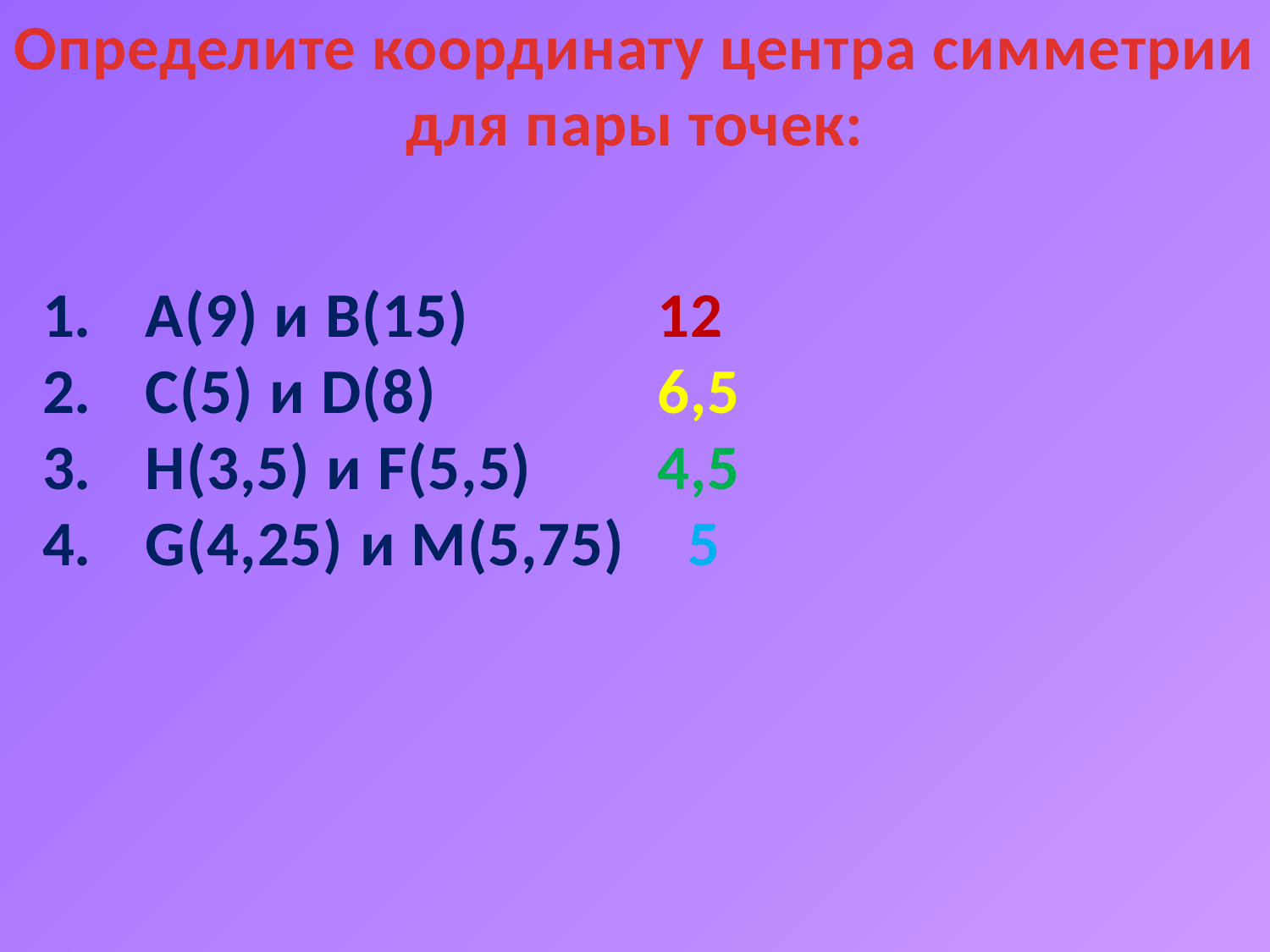

Определите координату центра симметрии для пары точек:
А(9) и В(15)
C(5) и D(8)
H(3,5) и F(5,5)
G(4,25) и М(5,75)

12
6,5
4,5
  5